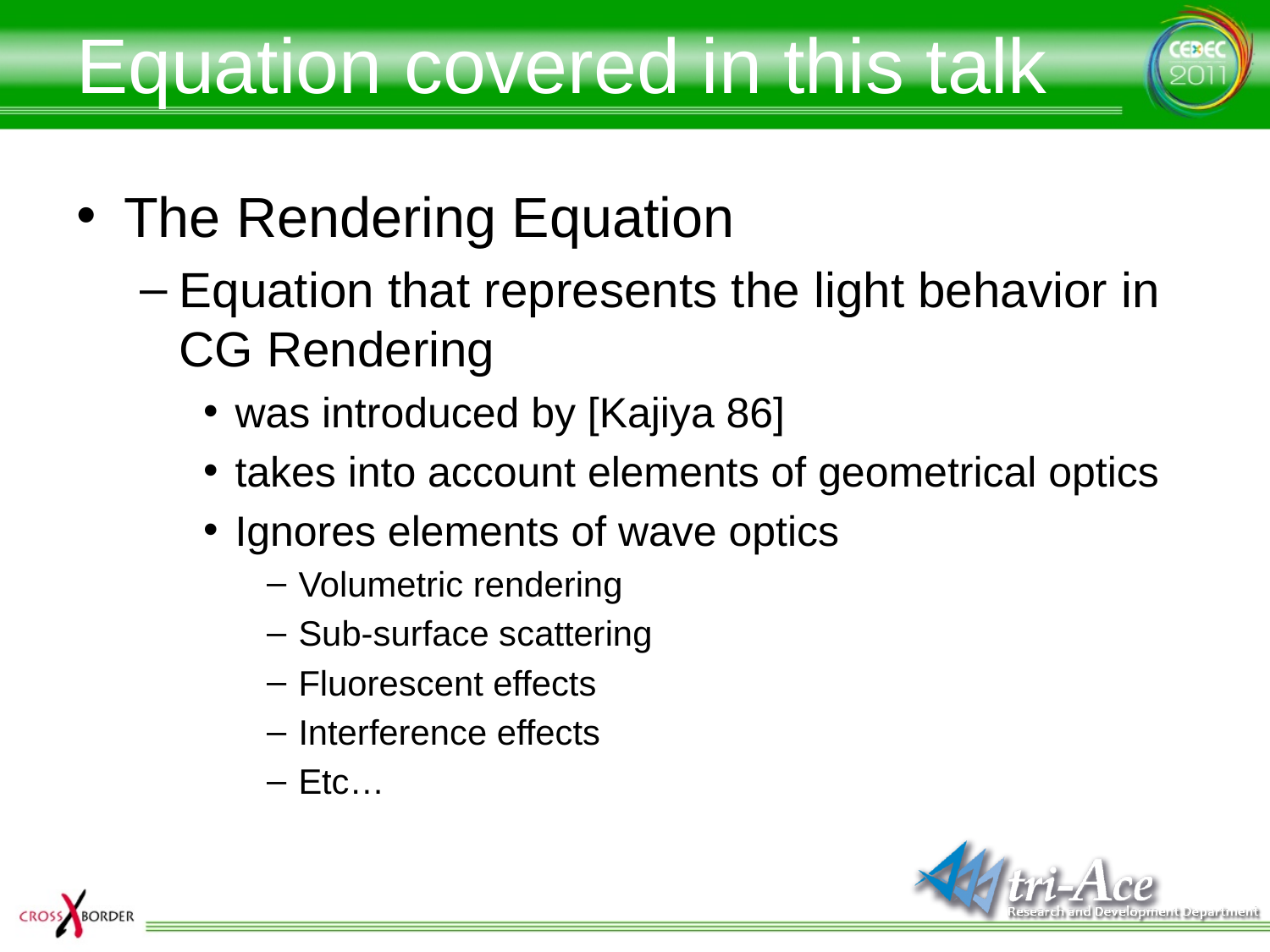

# Equation covered in this talk
The Rendering Equation
Equation that represents the light behavior in CG Rendering
was introduced by [Kajiya 86]
takes into account elements of geometrical optics
Ignores elements of wave optics
Volumetric rendering
Sub-surface scattering
Fluorescent effects
Interference effects
Etc…